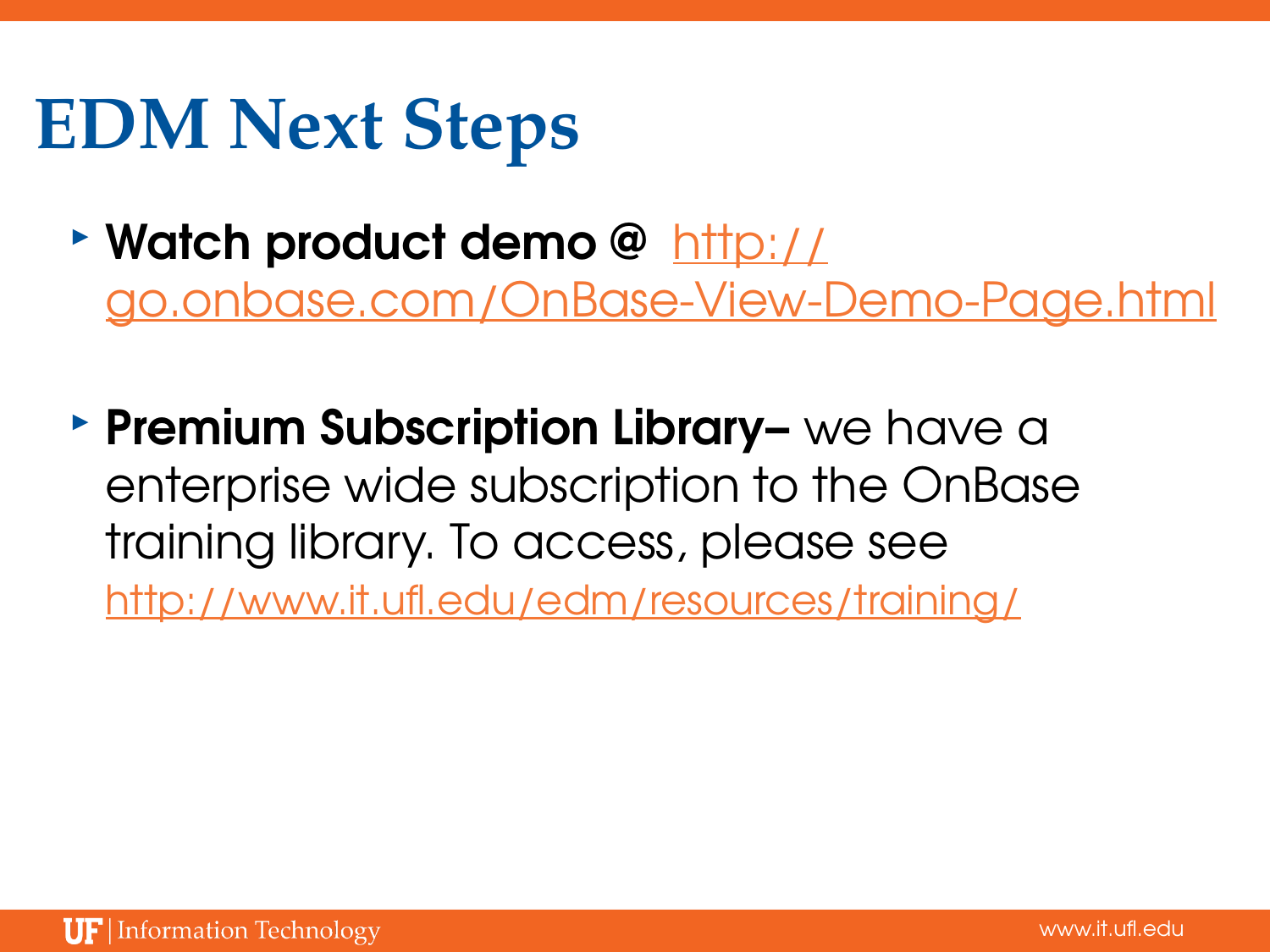

# EDM Next Steps
Watch product demo @  http://go.onbase.com/OnBase-View-Demo-Page.html

Premium Subscription Library– we have a enterprise wide subscription to the OnBase training library. To access, please see
http://www.it.ufl.edu/edm/resources/training/